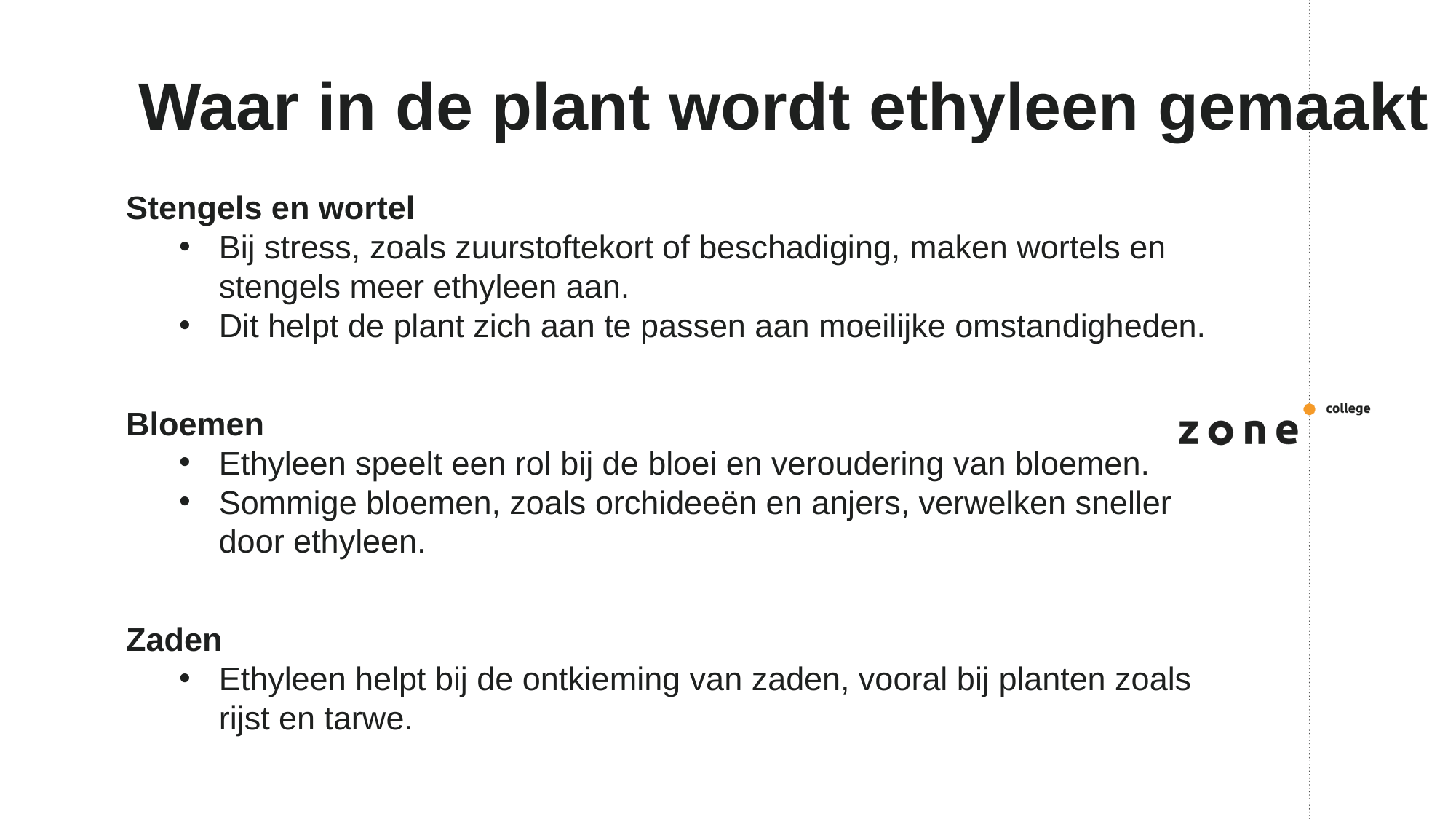

# Waar in de plant wordt ethyleen gemaakt
Stengels en wortel
Bij stress, zoals zuurstoftekort of beschadiging, maken wortels en stengels meer ethyleen aan.
Dit helpt de plant zich aan te passen aan moeilijke omstandigheden.

Bloemen
Ethyleen speelt een rol bij de bloei en veroudering van bloemen.
Sommige bloemen, zoals orchideeën en anjers, verwelken sneller door ethyleen.

Zaden
Ethyleen helpt bij de ontkieming van zaden, vooral bij planten zoals rijst en tarwe.